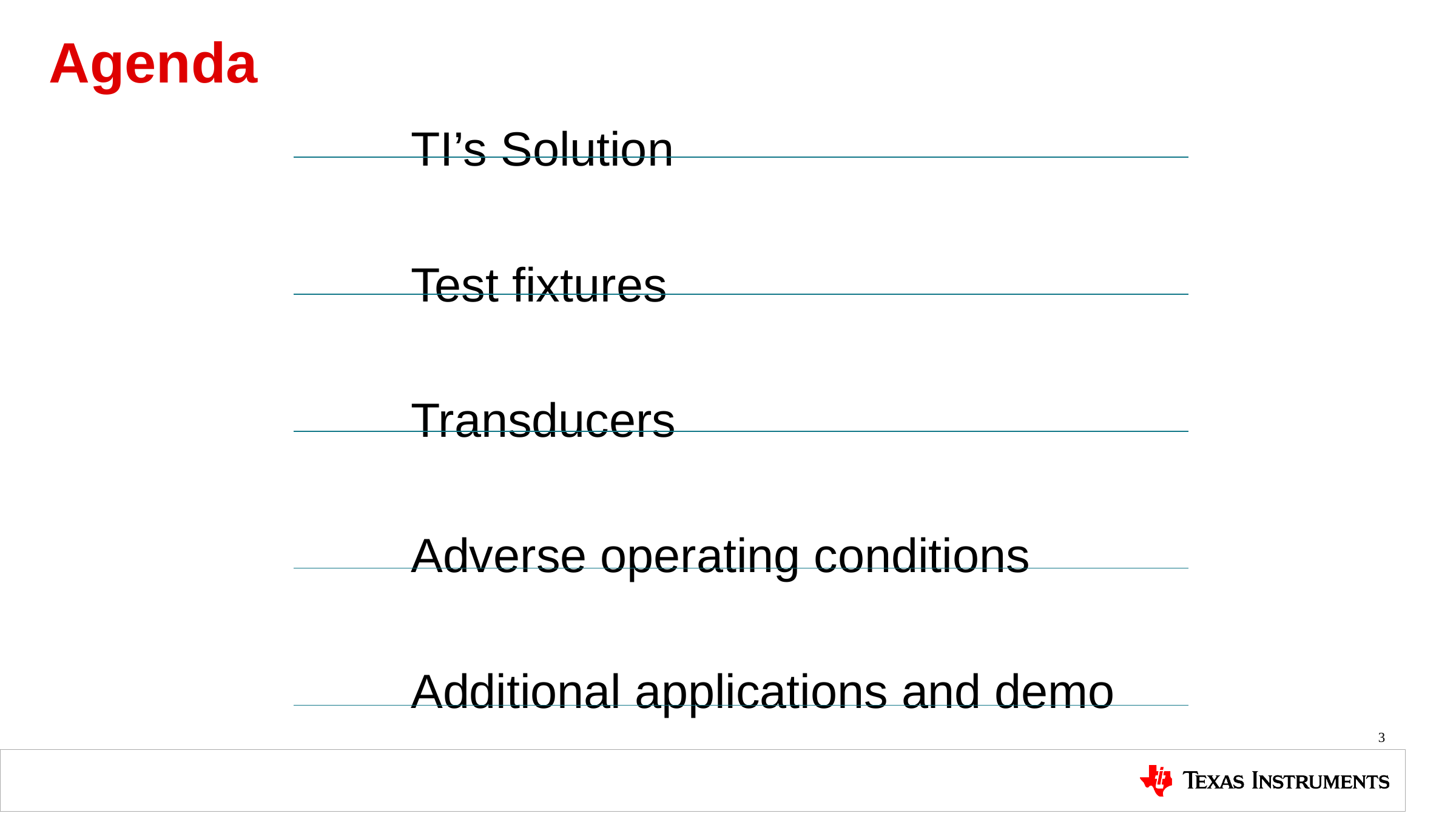

# Agenda
TI’s Solution
Test fixtures
Transducers
Adverse operating conditions
Additional applications and demo
3